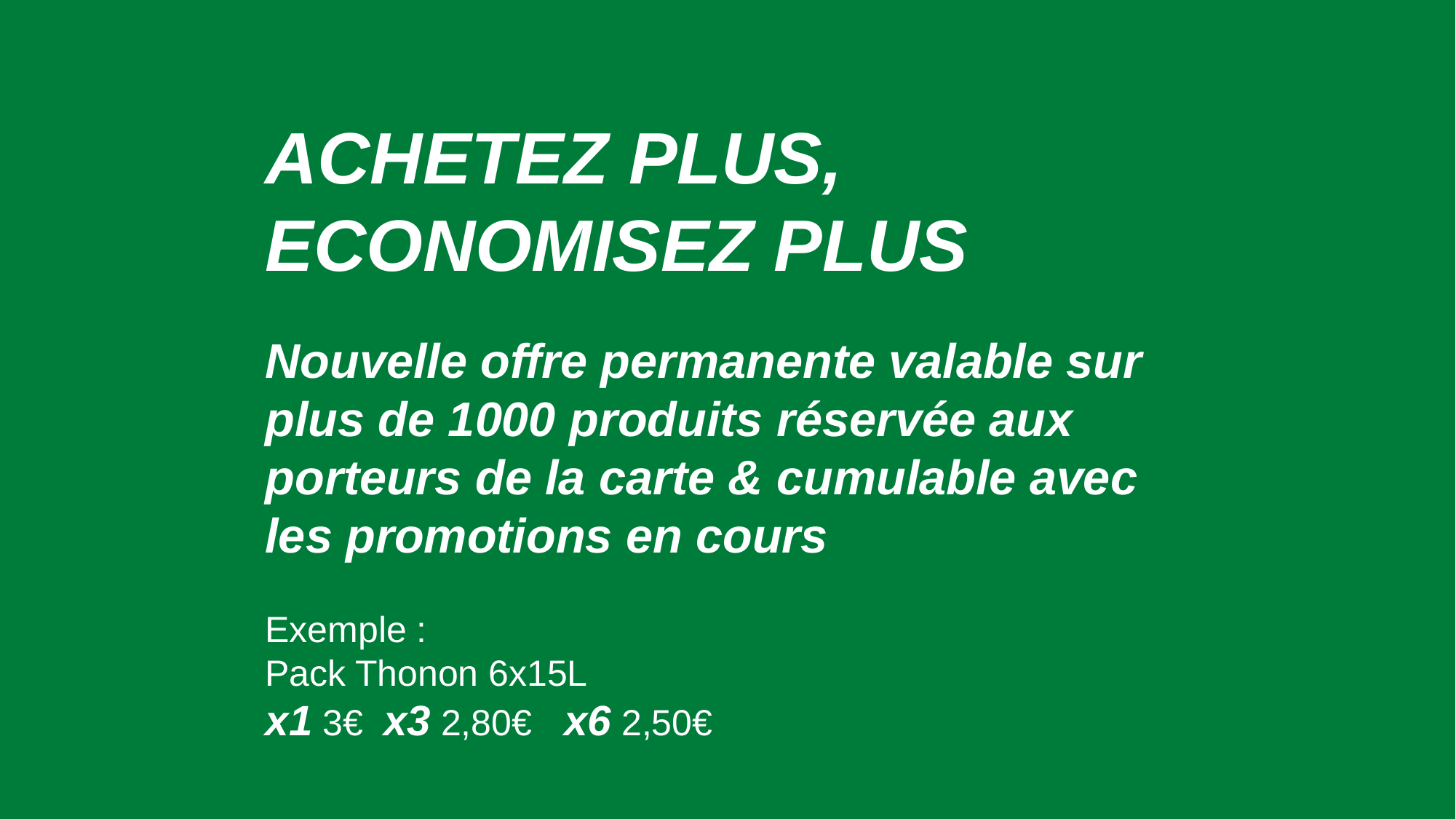

ACHETEZ PLUS,
ECONOMISEZ PLUS

Nouvelle offre permanente valable sur plus de 1000 produits réservée aux porteurs de la carte & cumulable avec les promotions en cours

Exemple :
Pack Thonon 6x15L
x1 3€  x3 2,80€   x6 2,50€